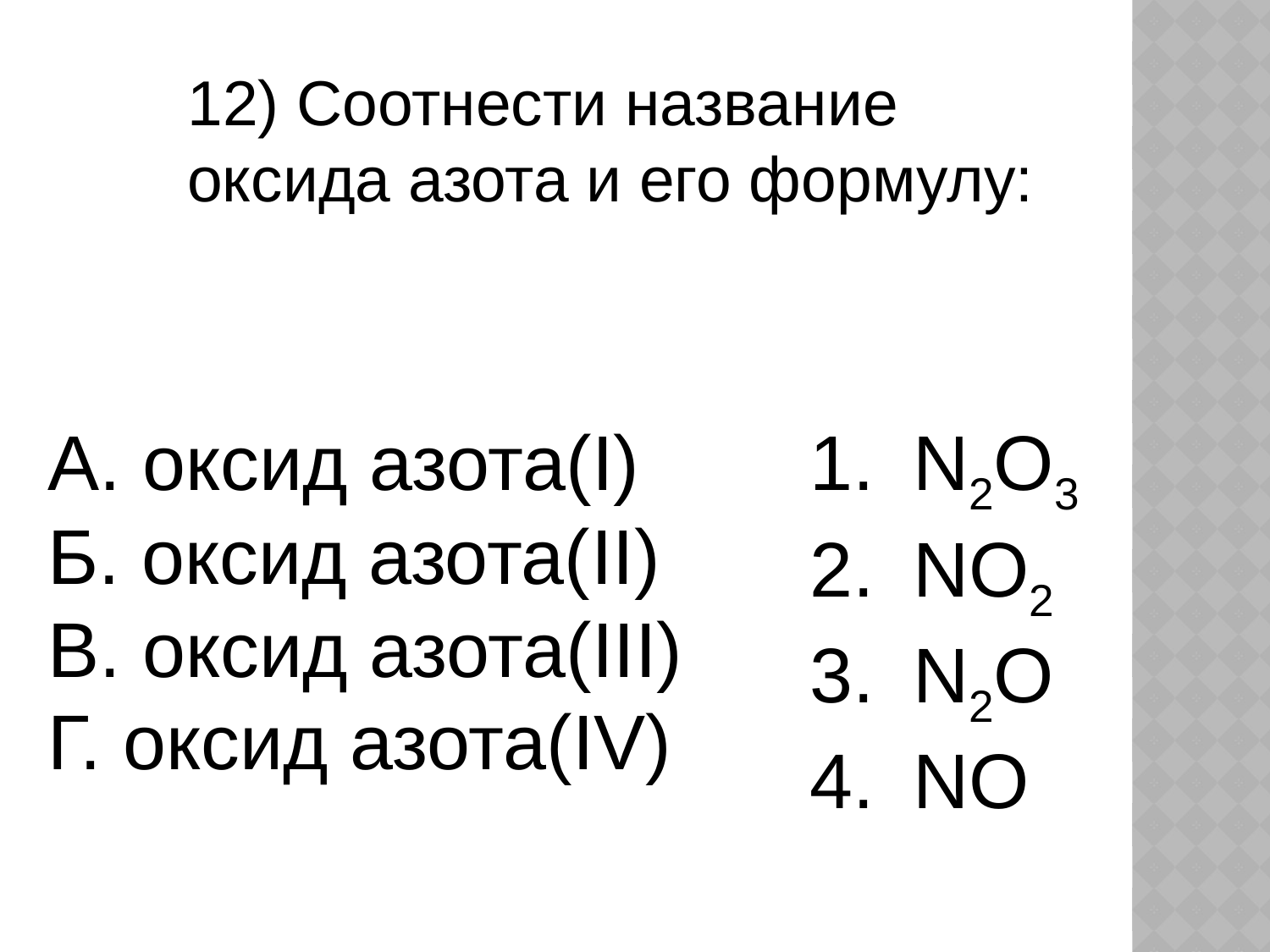

12) Соотнести название оксида азота и его формулу:
N2O3
NO2
N2O
NO
А. оксид азота(I)
Б. оксид азота(II)
В. оксид азота(III)
Г. оксид азота(IV)